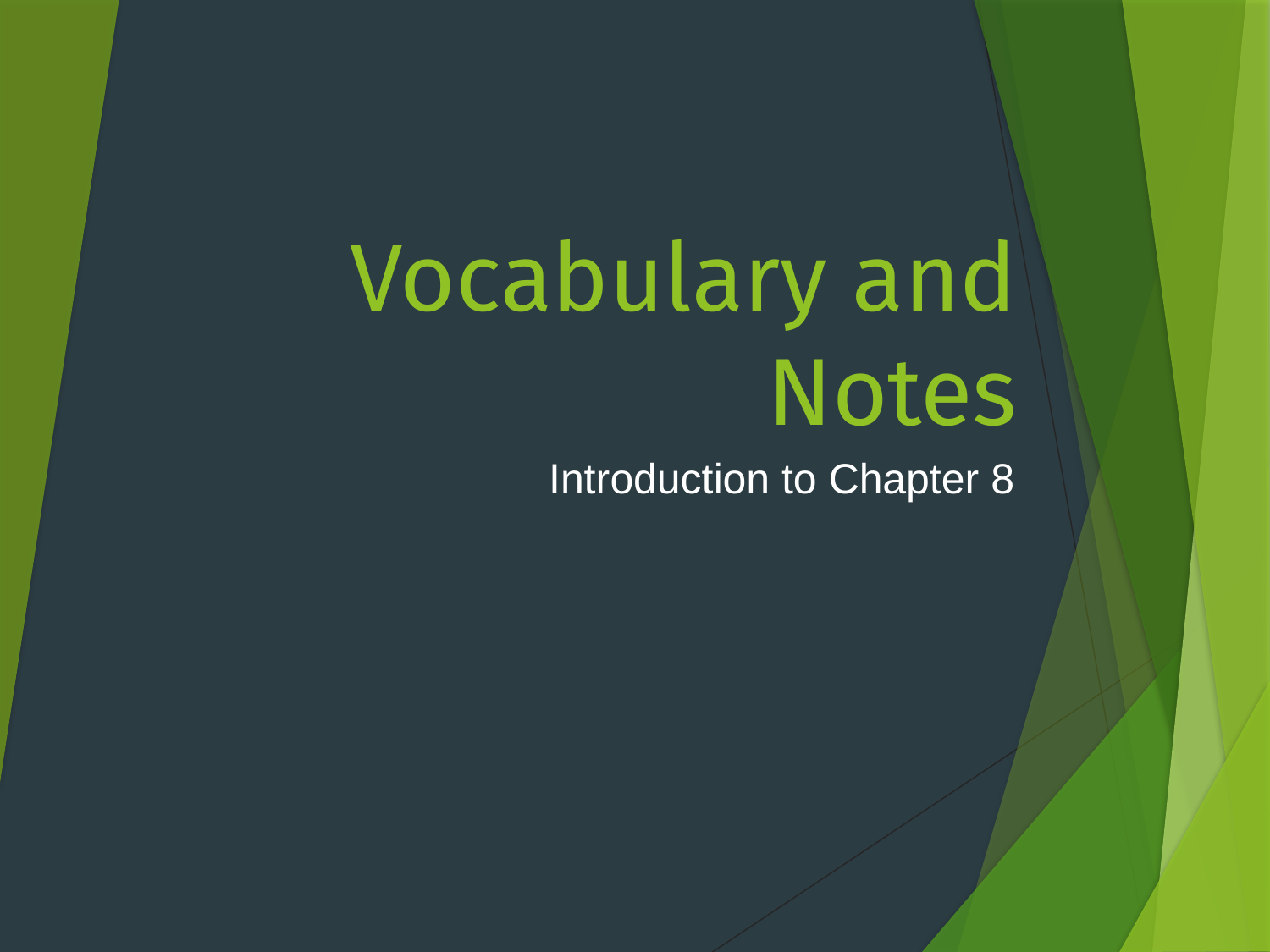

# Vocabulary and Notes
Introduction to Chapter 8